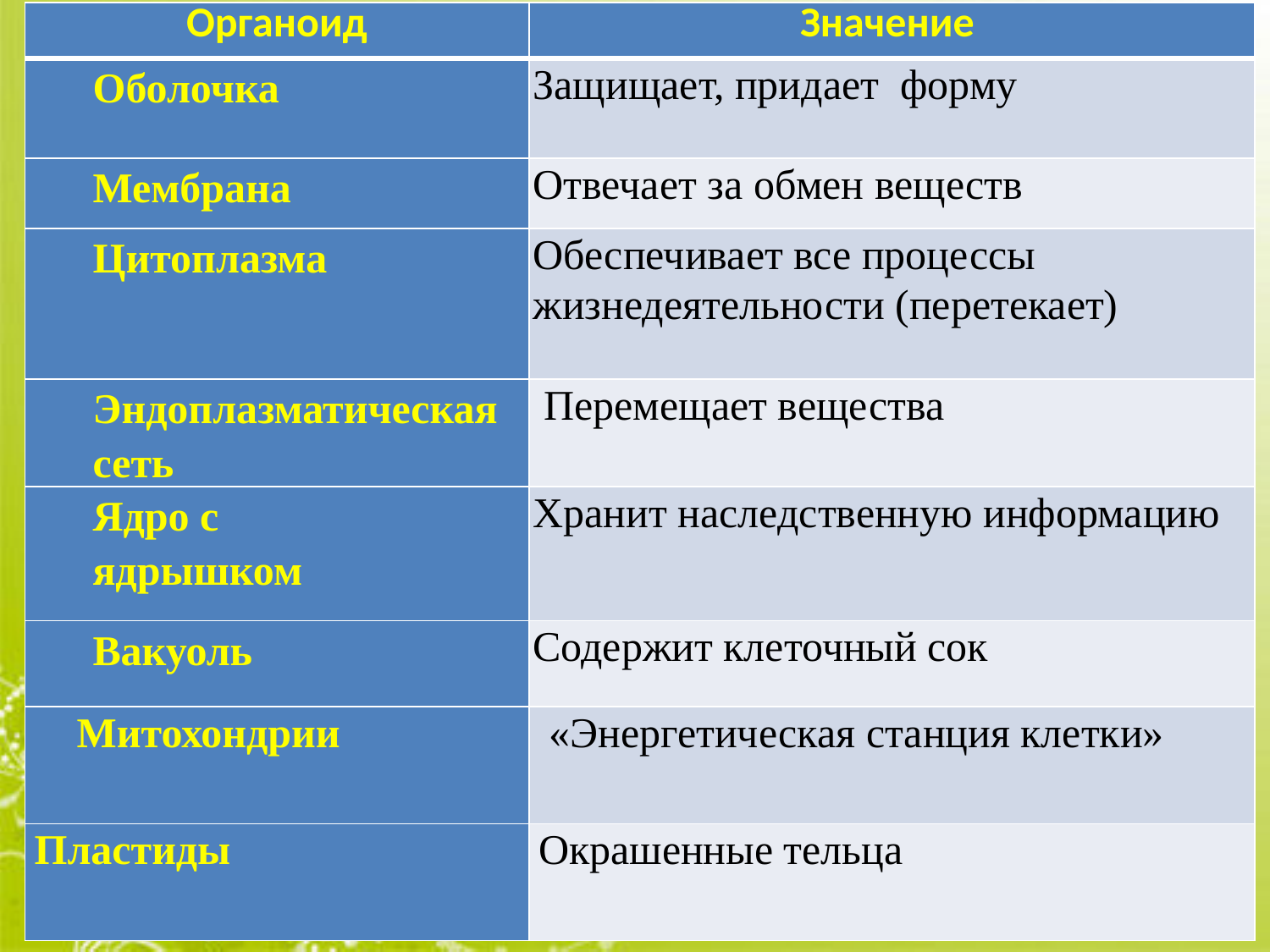

| Органоид | Значение |
| --- | --- |
| Оболочка | Защищает, придает форму |
| Мембрана | Отвечает за обмен веществ |
| Цитоплазма | Обеспечивает все процессы жизнедеятельности (перетекает) |
| Эндоплазматическая сеть | Перемещает вещества |
| Ядро с ядрышком | Хранит наследственную информацию |
| Вакуоль | Содержит клеточный сок |
| Митохондрии | «Энергетическая станция клетки» |
| Пластиды | Окрашенные тельца |